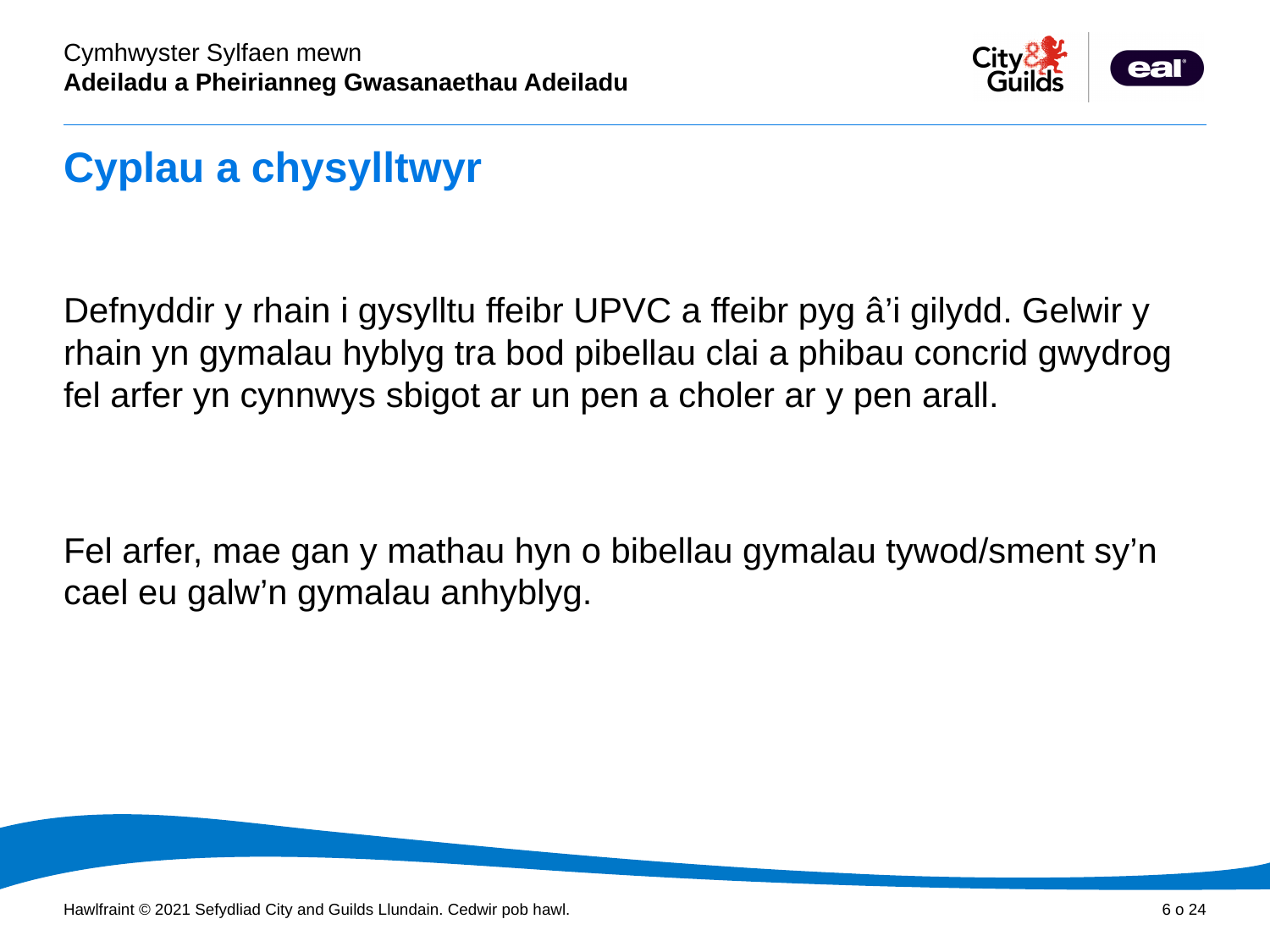

# Cyplau a chysylltwyr

Defnyddir y rhain i gysylltu ffeibr UPVC a ffeibr pyg â’i gilydd. Gelwir y rhain yn gymalau hyblyg tra bod pibellau clai a phibau concrid gwydrog fel arfer yn cynnwys sbigot ar un pen a choler ar y pen arall.

Fel arfer, mae gan y mathau hyn o bibellau gymalau tywod/sment sy’n cael eu galw’n gymalau anhyblyg.